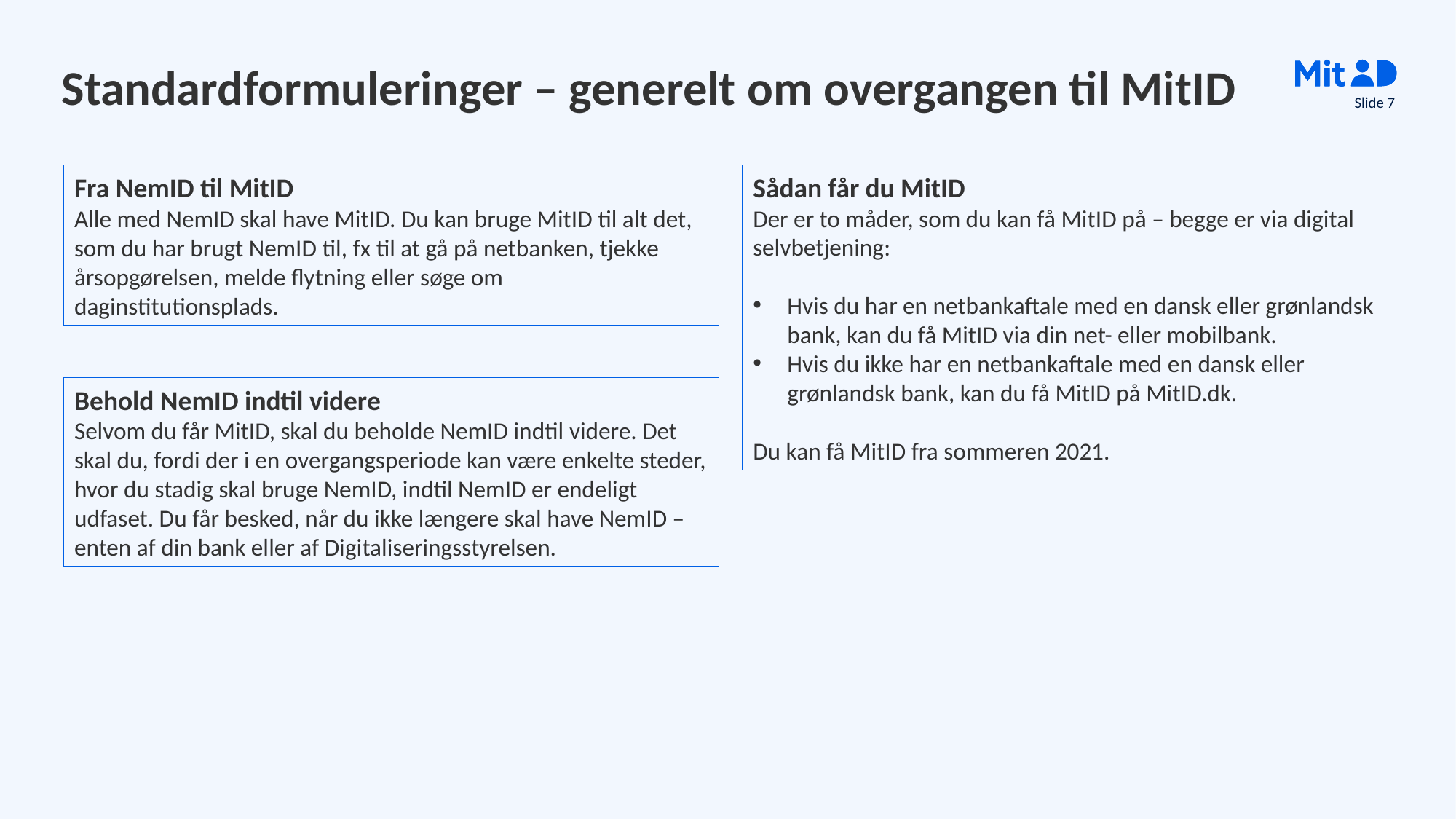

# Standardformuleringer – generelt om overgangen til MitID
Slide 7
Sådan får du MitID
Der er to måder, som du kan få MitID på – begge er via digital selvbetjening:

Hvis du har en netbankaftale med en dansk eller grønlandsk bank, kan du få MitID via din net- eller mobilbank.
Hvis du ikke har en netbankaftale med en dansk eller grønlandsk bank, kan du få MitID på MitID.dk.

Du kan få MitID fra sommeren 2021.
Fra NemID til MitID
Alle med NemID skal have MitID. Du kan bruge MitID til alt det, som du har brugt NemID til, fx til at gå på netbanken, tjekke årsopgørelsen, melde flytning eller søge om daginstitutionsplads.
Behold NemID indtil videre
Selvom du får MitID, skal du beholde NemID indtil videre. Det skal du, fordi der i en overgangsperiode kan være enkelte steder, hvor du stadig skal bruge NemID, indtil NemID er endeligt udfaset. Du får besked, når du ikke længere skal have NemID – enten af din bank eller af Digitaliseringsstyrelsen.